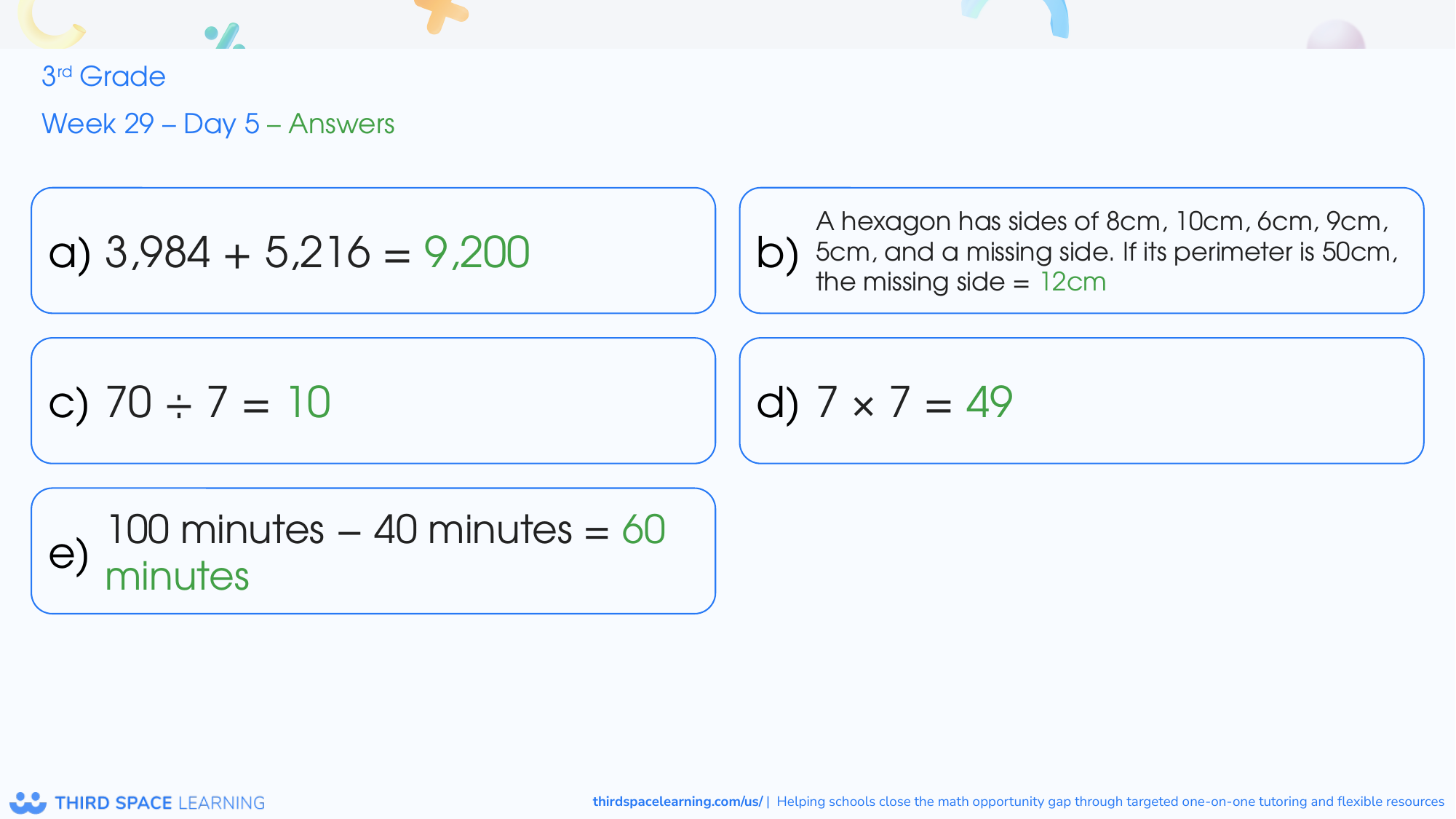

3rd Grade
Week 29 – Day 5 – Answers
3,984 + 5,216 = 9,200
A hexagon has sides of 8cm, 10cm, 6cm, 9cm, 5cm, and a missing side. If its perimeter is 50cm, the missing side = 12cm
70 ÷ 7 = 10
7 × 7 = 49
100 minutes − 40 minutes = 60 minutes